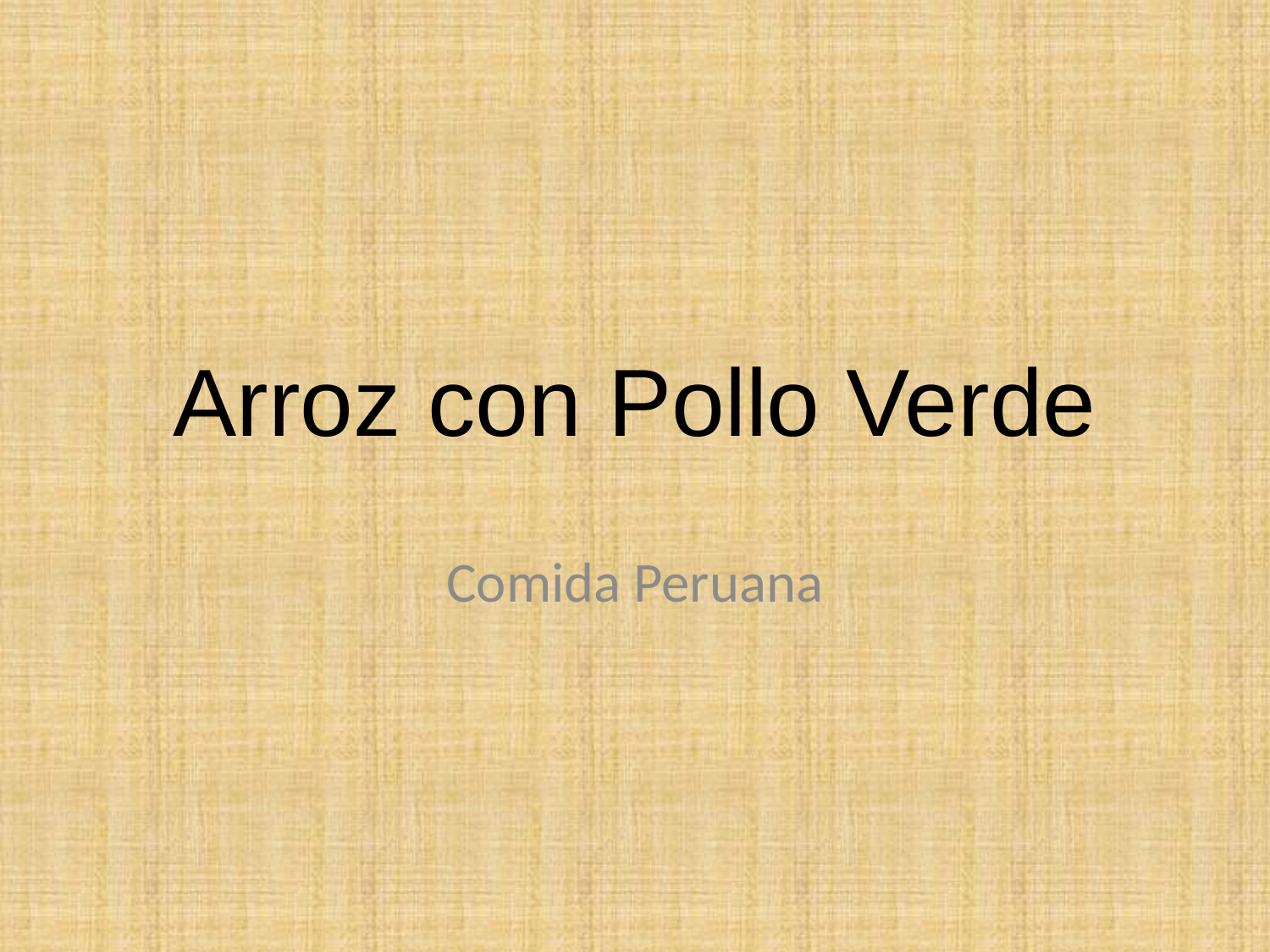

# Arroz con Pollo Verde
Comida Peruana